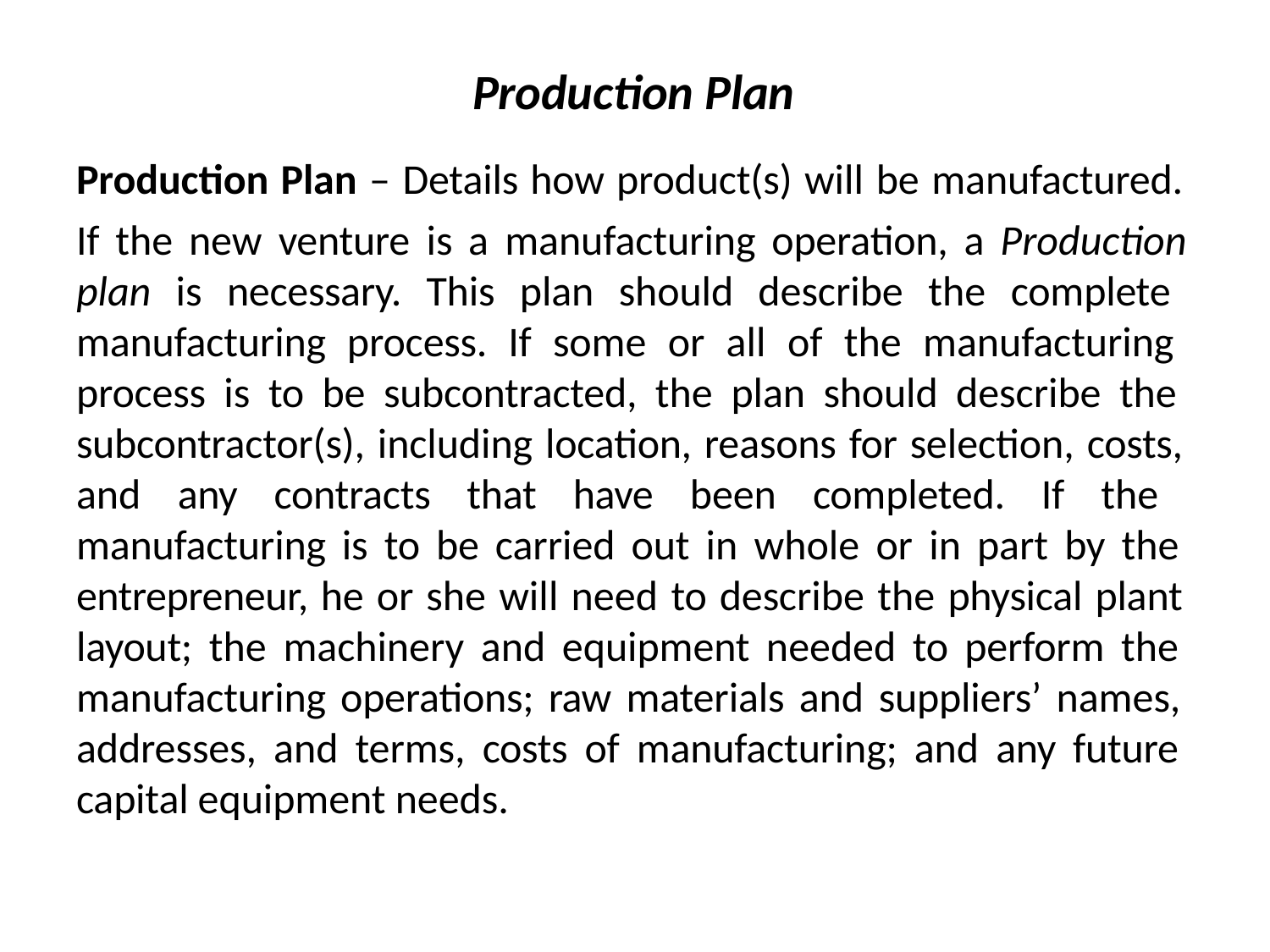

# Production Plan
Production Plan – Details how product(s) will be manufactured.  If the new venture is a manufacturing operation, a Production
plan is necessary. This plan should describe the complete  manufacturing process. If some or all of the manufacturing  process is to be subcontracted, the plan should describe the  subcontractor(s), including location, reasons for selection, costs,  and any contracts that have been completed. If the  manufacturing is to be carried out in whole or in part by the  entrepreneur, he or she will need to describe the physical plant  layout; the machinery and equipment needed to perform the  manufacturing operations; raw materials and suppliers’ names,  addresses, and terms, costs of manufacturing; and any future  capital equipment needs.